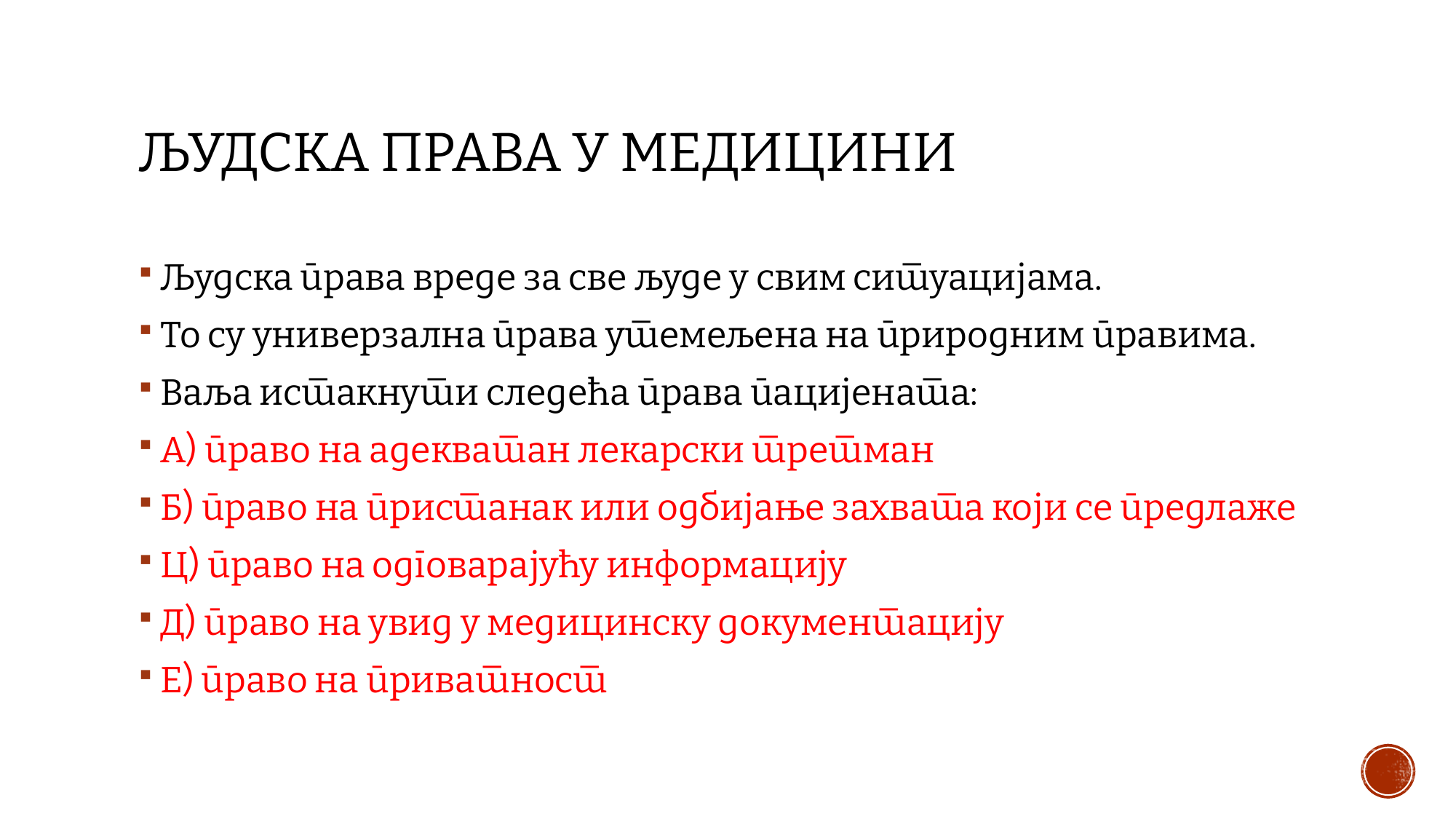

# Људска права у медицини
Људска права вреде за све људе у свим ситуацијама.
То су универзална права утемељена на природним правима.
Ваља истакнути следећа права пацијената:
А) право на адекватан лекарски третман
Б) право на пристанак или одбијање захвата који се предлаже
Ц) право на одговарајућу информацију
Д) право на увид у медицинску документацију
Е) право на приватност